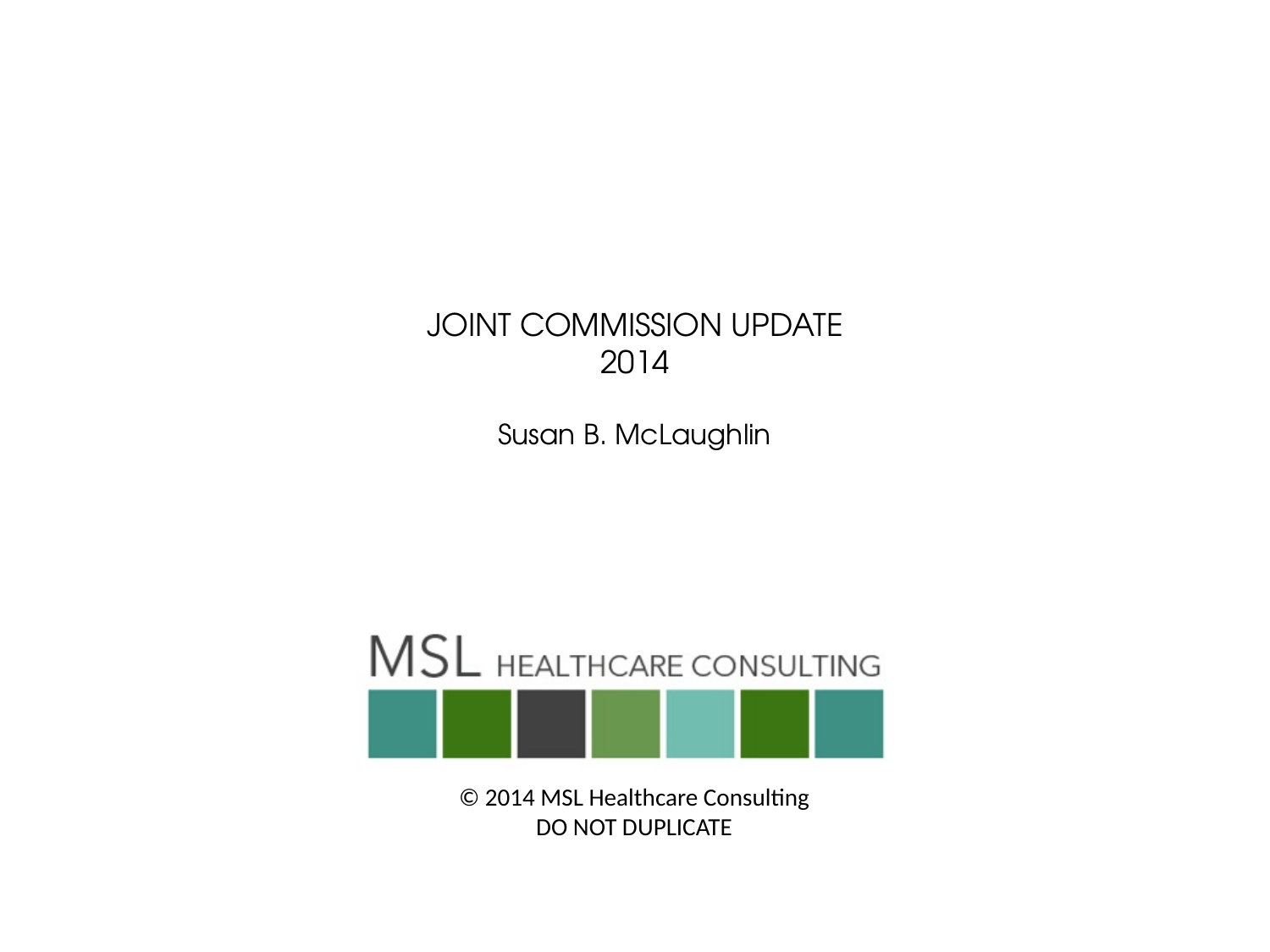

# JOINT COMMISSION UPDATE 2014 Susan B. McLaughlin
© 2014 MSL Healthcare Consulting
DO NOT DUPLICATE